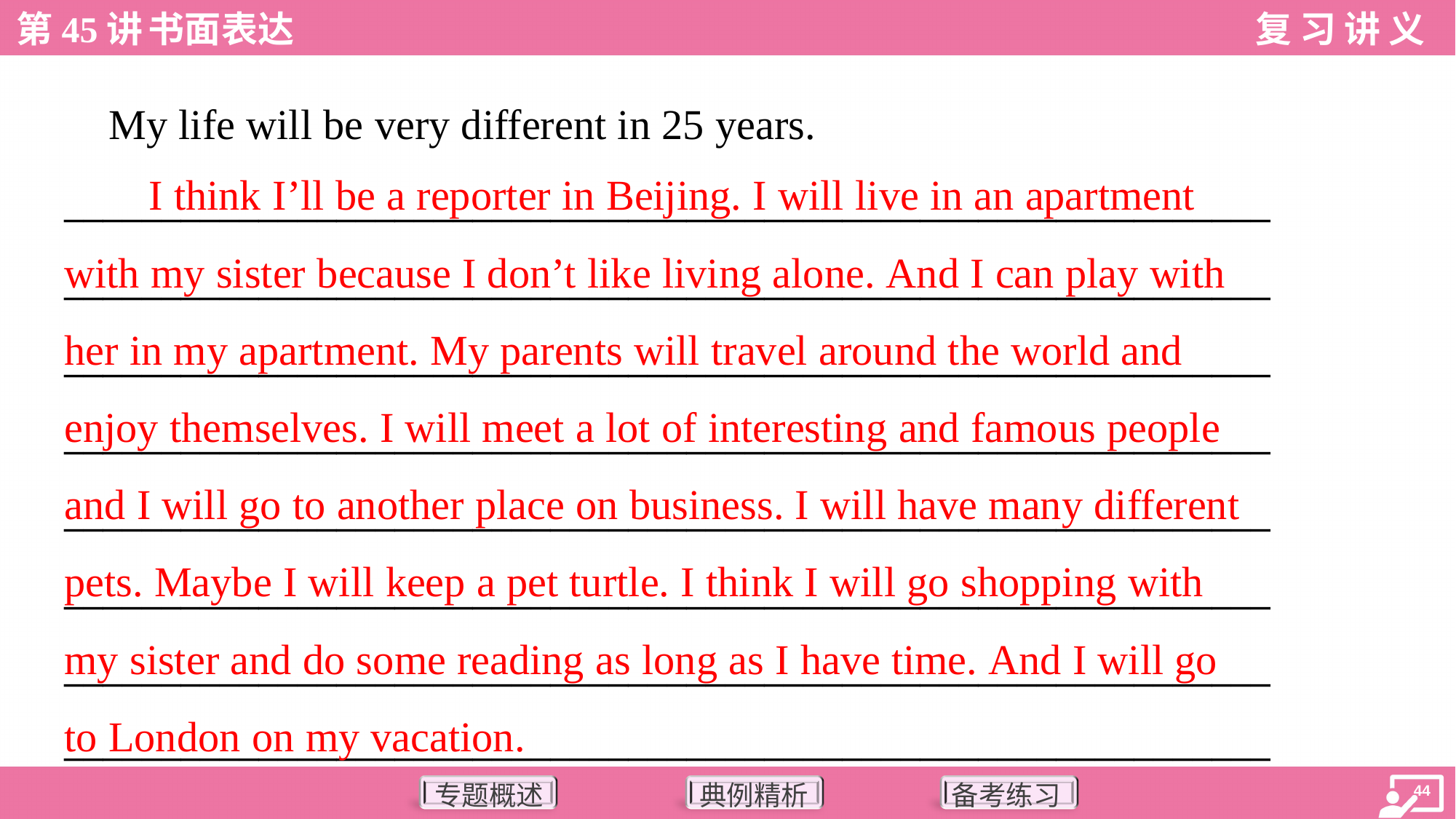

My life will be very different in 25 years.
______________________________________________________________
______________________________________________________________
______________________________________________________________
______________________________________________________________
______________________________________________________________
______________________________________________________________
______________________________________________________________
______________________________________________________________
        I think I’ll be a reporter in Beijing. I will live in an apartment
with my sister because I don’t like living alone. And I can play with
her in my apartment. My parents will travel around the world and
enjoy themselves. I will meet a lot of interesting and famous people
and I will go to another place on business. I will have many different
pets. Maybe I will keep a pet turtle. I think I will go shopping with
my sister and do some reading as long as I have time. And I will go
to London on my vacation.